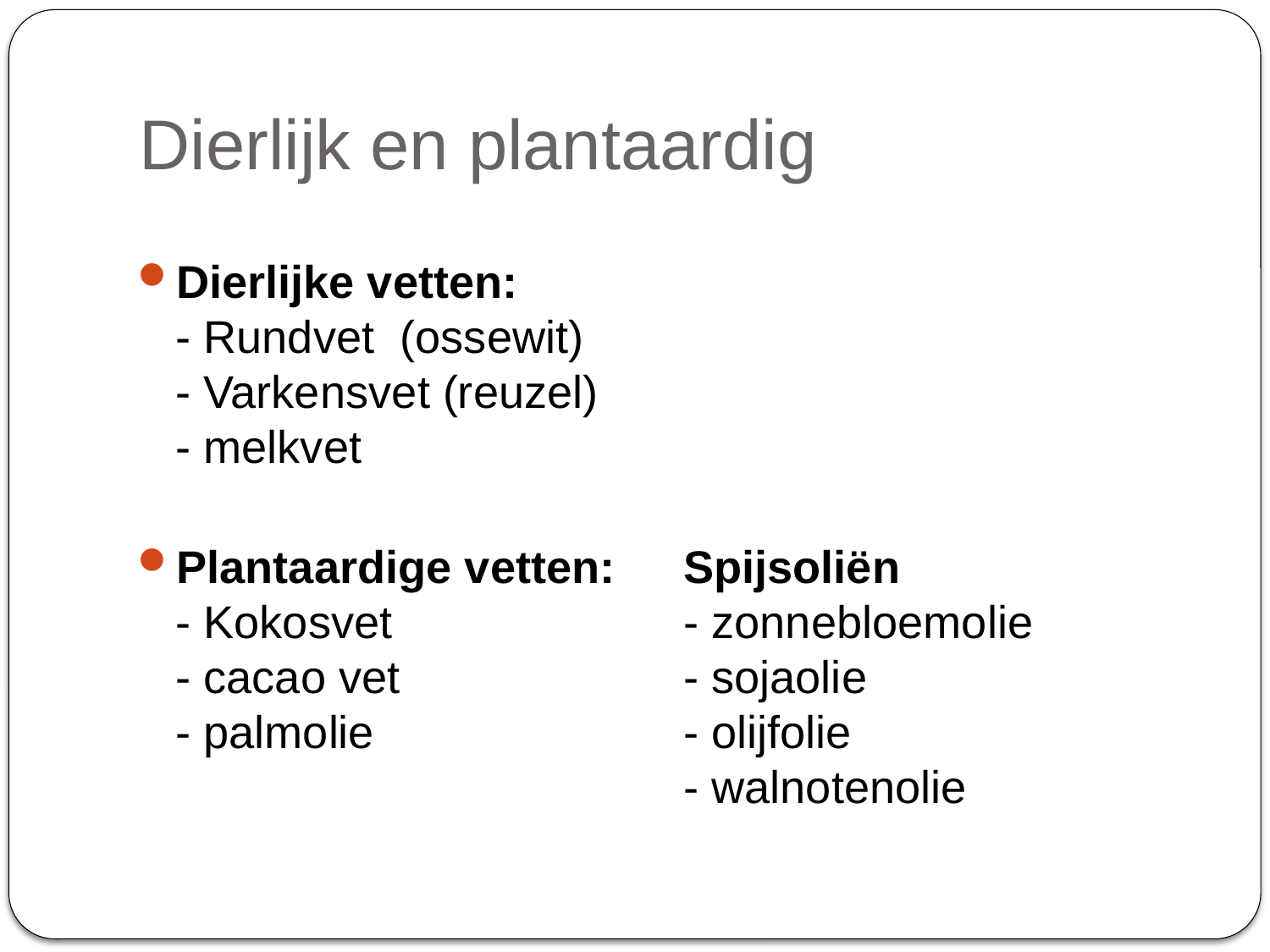

# Dierlijk en plantaardig
Dierlijke vetten:
- Rundvet  (ossewit)
- Varkensvet (reuzel)
- melkvet
Plantaardige vetten: 	Spijsoliën
- Kokosvet 			- zonnebloemolie
- cacao vet 			- sojaolie
- palmolie 			- olijfolie
	 			- walnotenolie